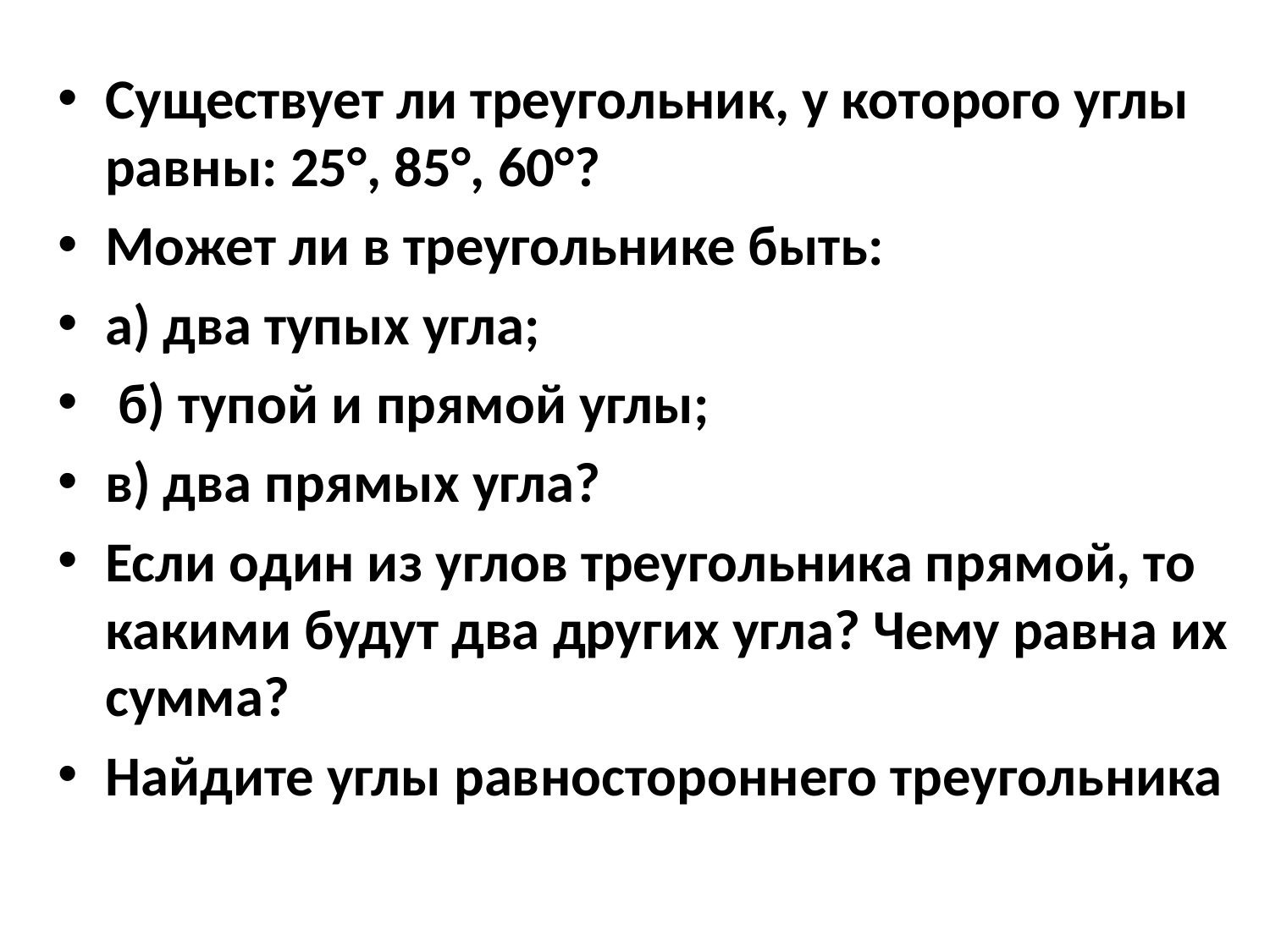

Существует ли треугольник, у которого углы равны: 25°, 85°, 60°?
Может ли в треугольнике быть:
а) два тупых угла;
 б) тупой и прямой углы;
в) два прямых угла?
Если один из углов треугольника прямой, то какими будут два других угла? Чему равна их сумма?
Найдите углы равностороннего треугольника